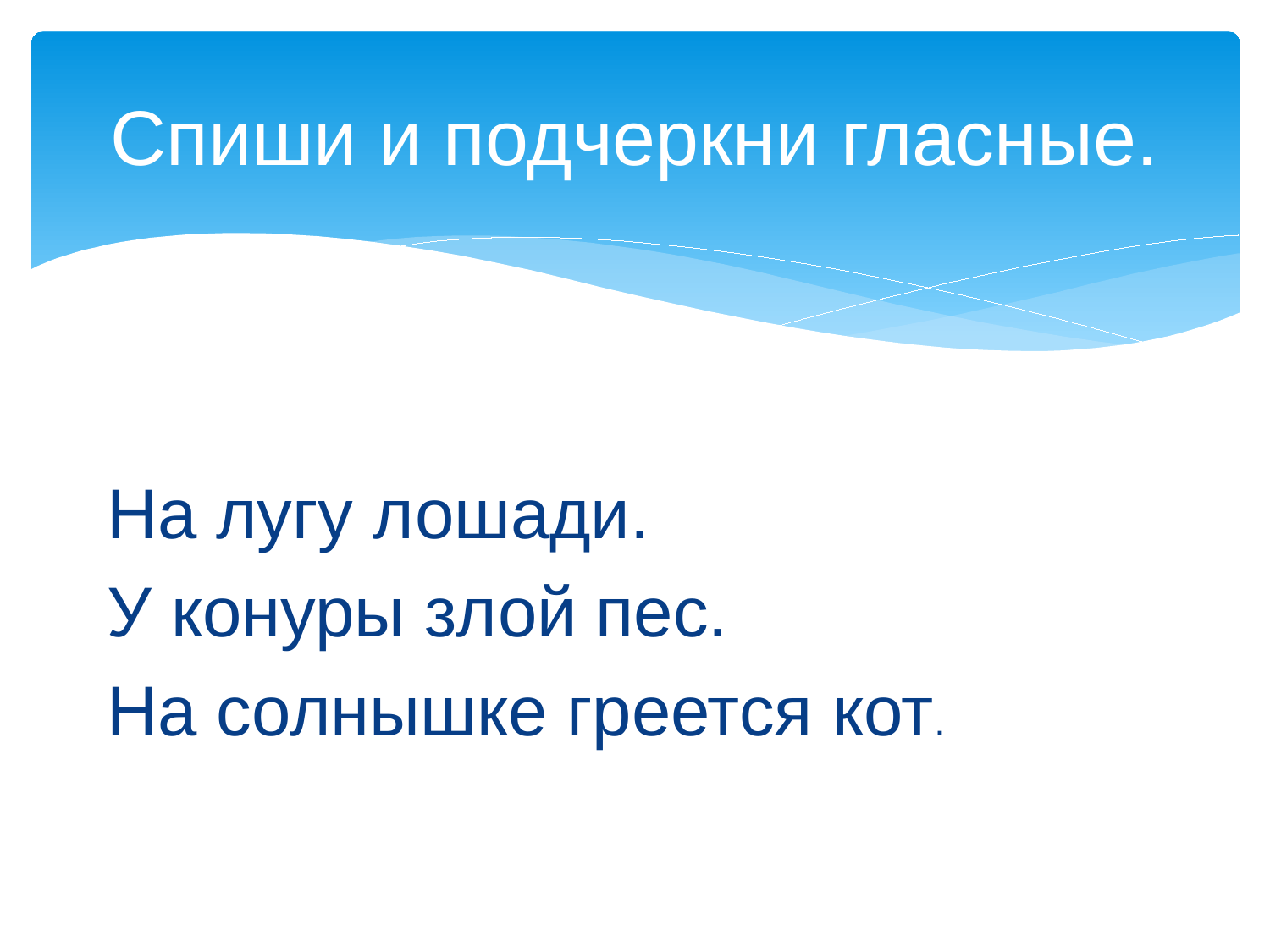

# Спиши и подчеркни гласные.
На лугу лошади.
У конуры злой пес.
На солнышке греется кот.